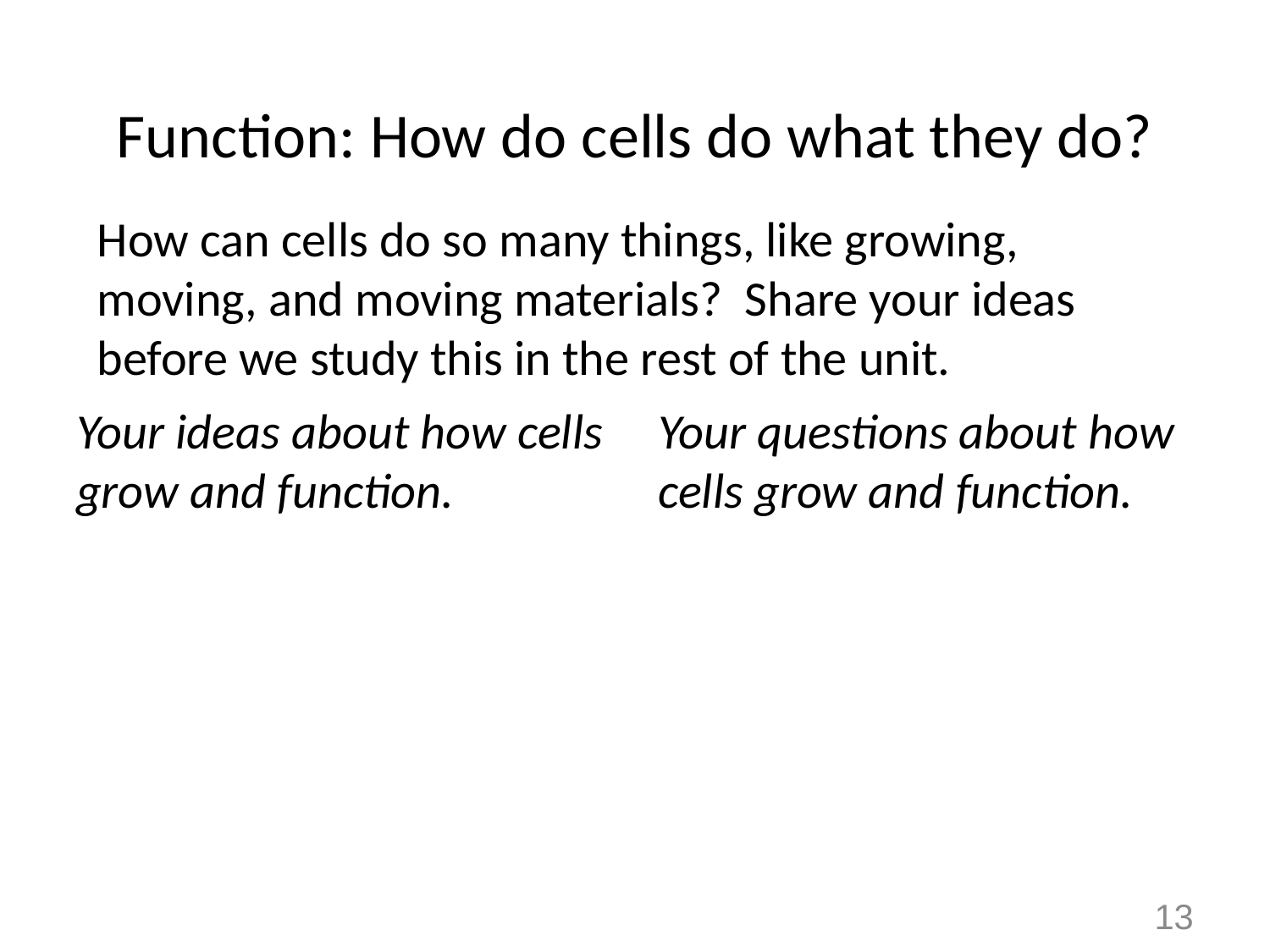

# Function: How do cells do what they do?
How can cells do so many things, like growing, moving, and moving materials?  Share your ideas before we study this in the rest of the unit.
Your ideas about how cells grow and function.
Your questions about how cells grow and function.
13